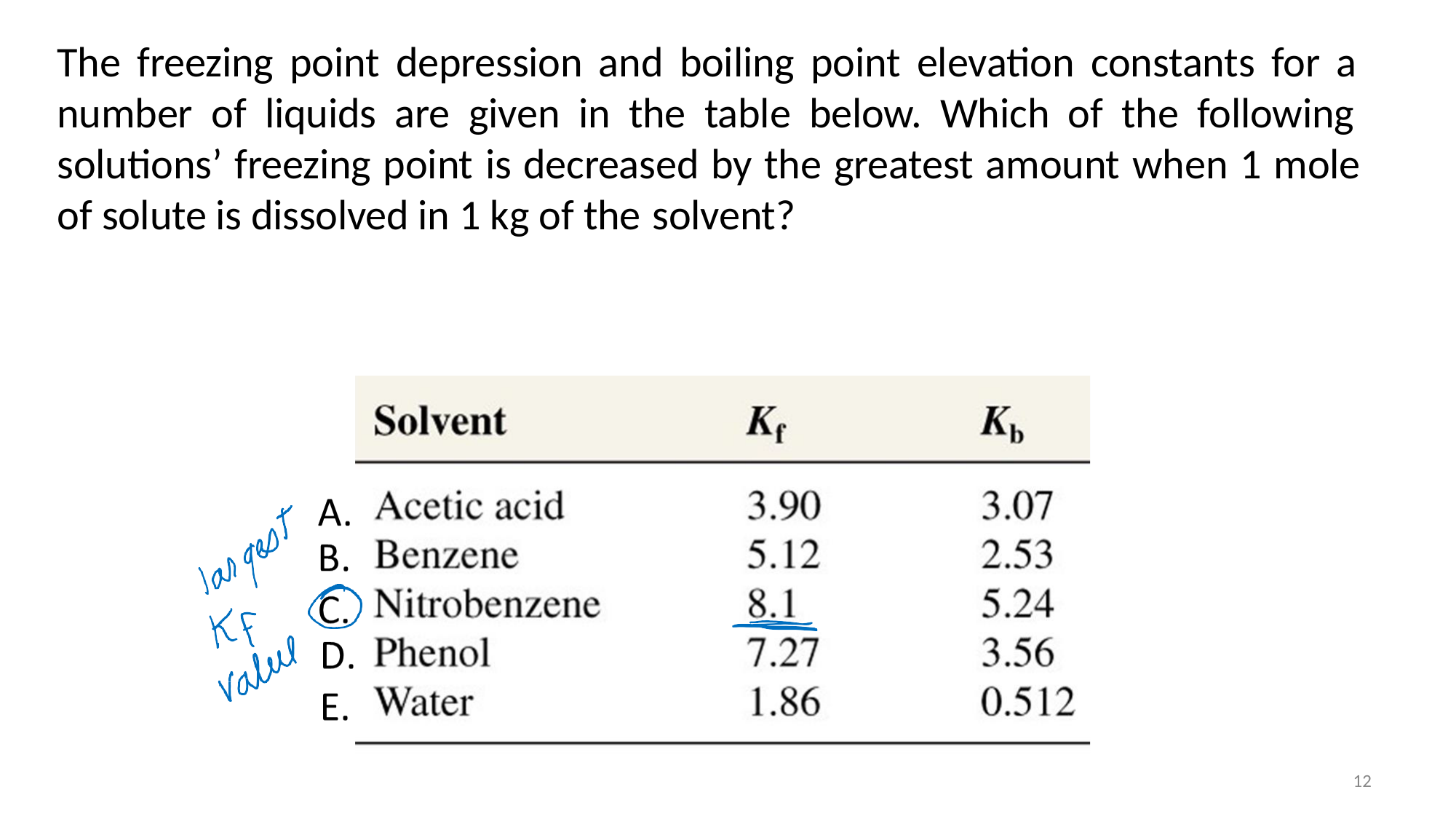

# The freezing point depression and boiling point elevation constants for a  number of liquids are given in the table below. Which of the following  solutions’ freezing point is decreased by the greatest amount when 1 mole  of solute is dissolved in 1 kg of the solvent?

12